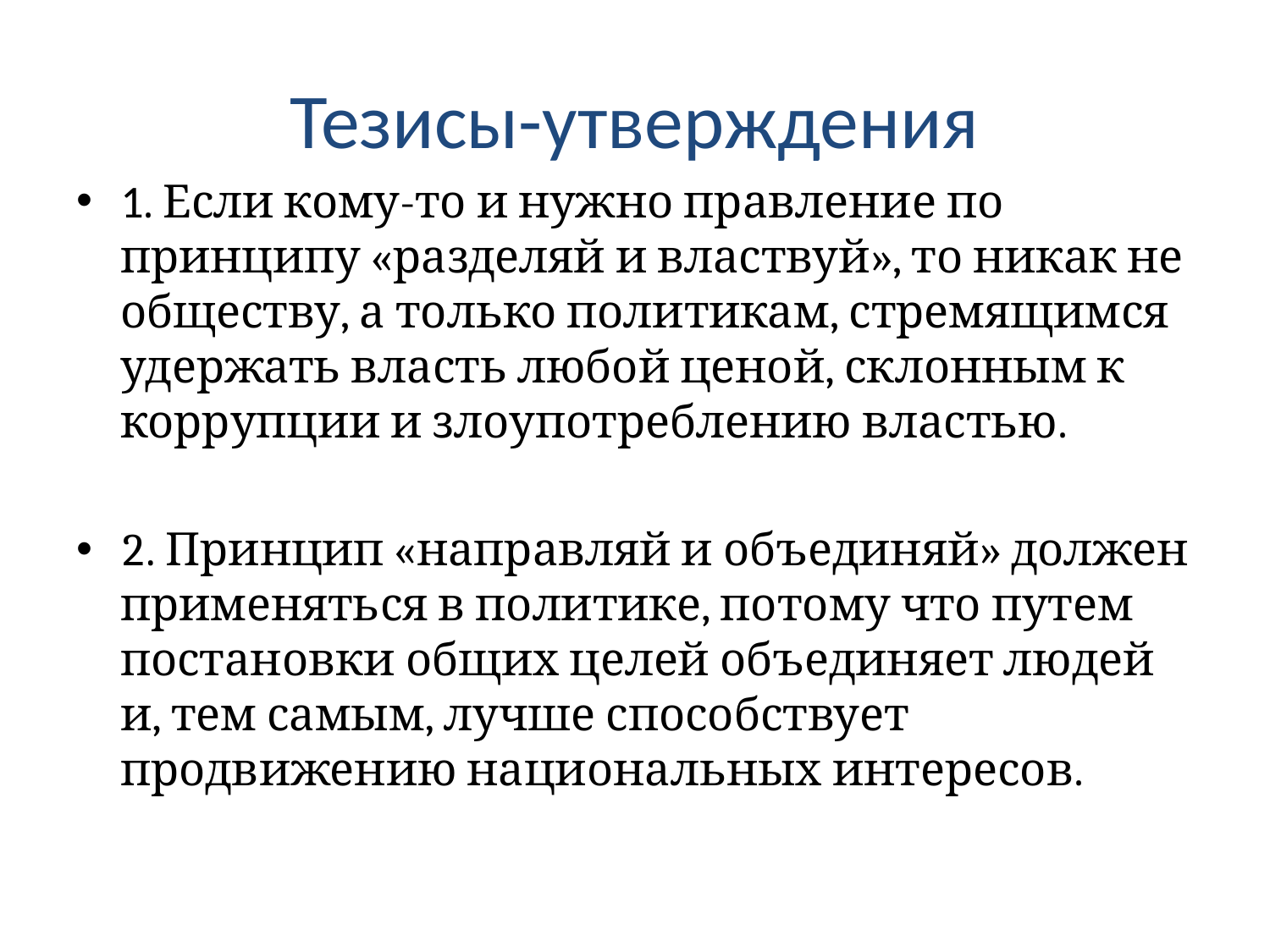

# Тезисы-утверждения
1. Если кому-то и нужно правление по принципу «разделяй и властвуй», то никак не обществу, а только политикам, стремящимся удержать власть любой ценой, склонным к коррупции и злоупотреблению властью.

2. Принцип «направляй и объединяй» должен применяться в политике, потому что путем постановки общих целей объединяет людей и, тем самым, лучше способствует продвижению национальных интересов.